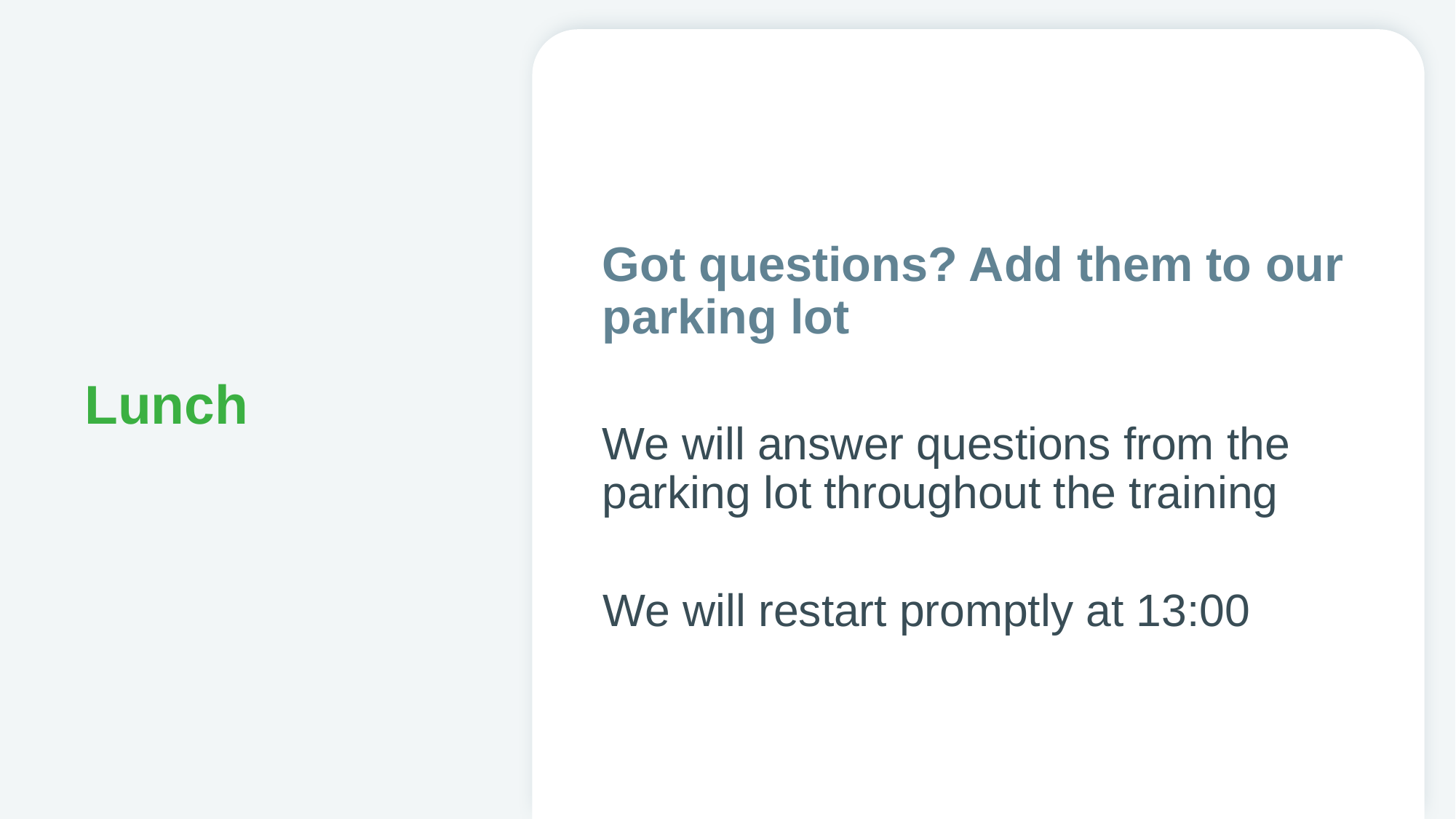

# Lunch
Got questions? Add them to our parking lot

We will answer questions from the parking lot throughout the training

We will restart promptly at 13:00​